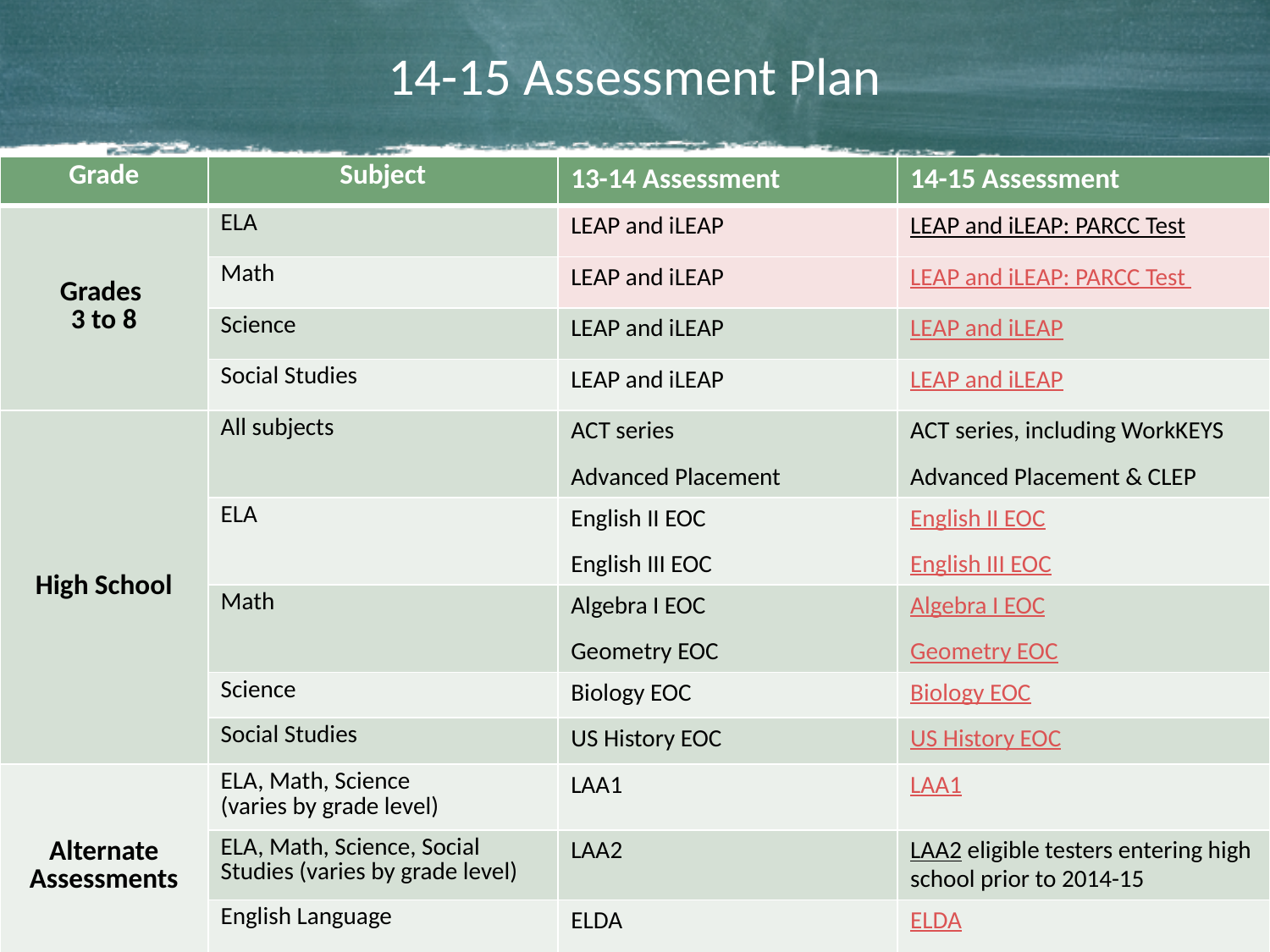

# 14-15 Assessment Plan
| Grade | Subject | 13-14 Assessment | 14-15 Assessment |
| --- | --- | --- | --- |
| Grades 3 to 8 | ELA | LEAP and iLEAP | LEAP and iLEAP: PARCC Test |
|  | Math | LEAP and iLEAP | LEAP and iLEAP: PARCC Test |
|  | Science | LEAP and iLEAP | LEAP and iLEAP |
|  | Social Studies | LEAP and iLEAP | LEAP and iLEAP |
| High School | All subjects | ACT series Advanced Placement | ACT series, including WorkKEYS Advanced Placement & CLEP |
|  | ELA | English II EOC English III EOC | English II EOC English III EOC |
|  | Math | Algebra I EOC Geometry EOC | Algebra I EOC Geometry EOC |
|  | Science | Biology EOC | Biology EOC |
|  | Social Studies | US History EOC | US History EOC |
| Alternate Assessments | ELA, Math, Science (varies by grade level) | LAA1 | LAA1 |
|  | ELA, Math, Science, Social Studies (varies by grade level) | LAA2 | LAA2 eligible testers entering high school prior to 2014-15 |
|  | English Language | ELDA | ELDA |

Louisiana Believes
4